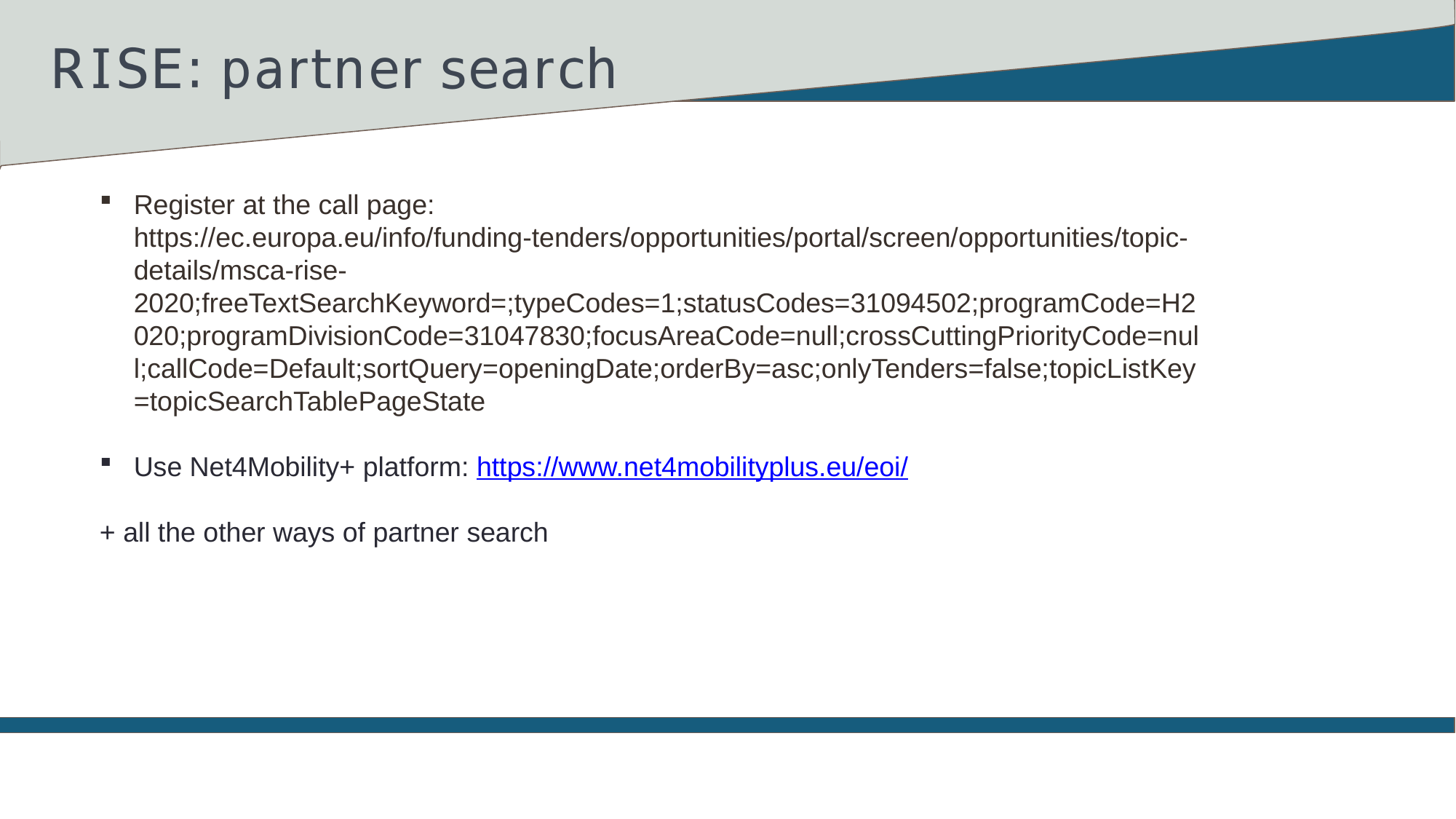

RISE: partner search
Register at the call page: https://ec.europa.eu/info/funding-tenders/opportunities/portal/screen/opportunities/topic-details/msca-rise-2020;freeTextSearchKeyword=;typeCodes=1;statusCodes=31094502;programCode=H2020;programDivisionCode=31047830;focusAreaCode=null;crossCuttingPriorityCode=null;callCode=Default;sortQuery=openingDate;orderBy=asc;onlyTenders=false;topicListKey=topicSearchTablePageState

Use Net4Mobility+ platform: https://www.net4mobilityplus.eu/eoi/

+ all the other ways of partner search